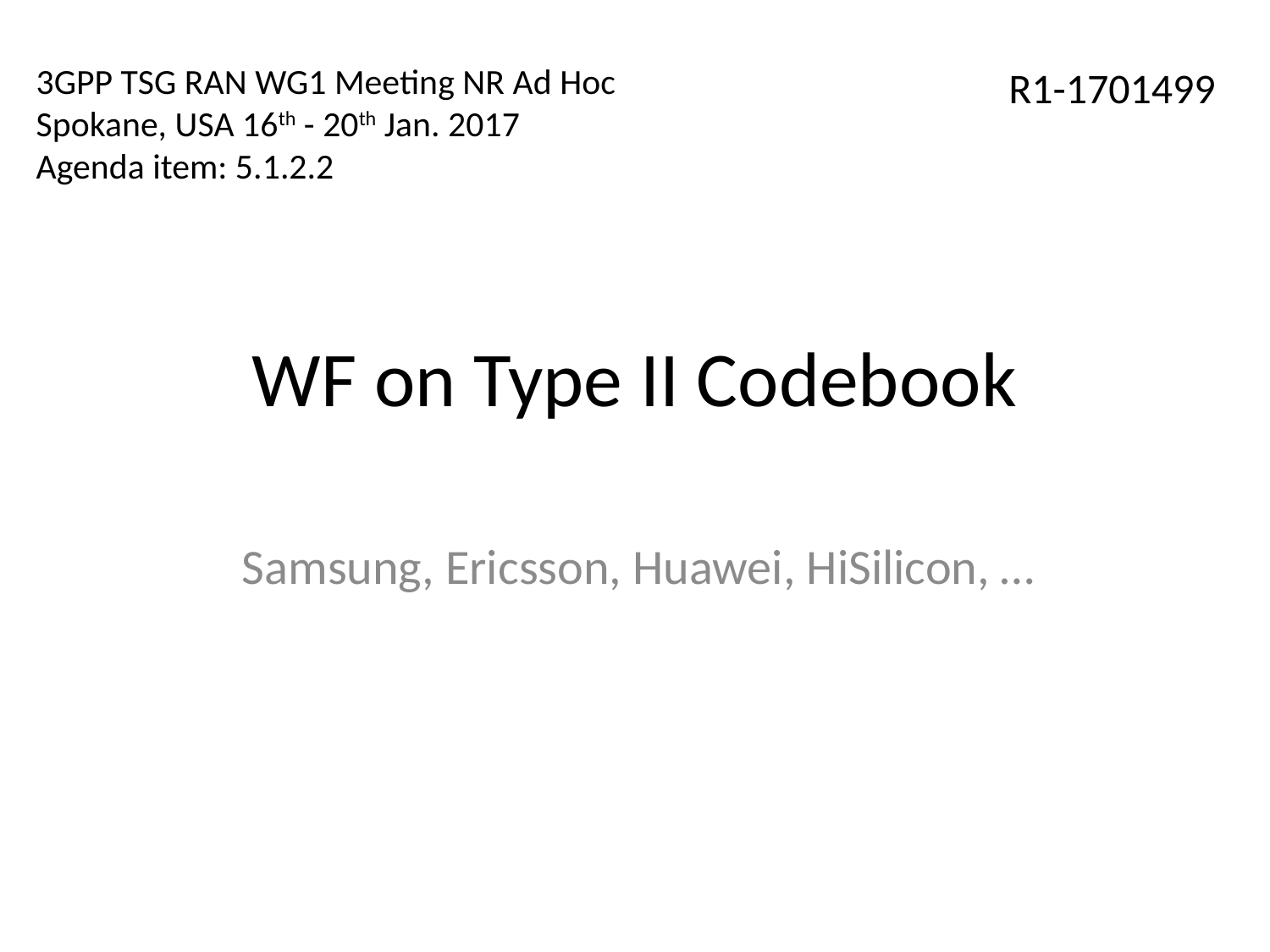

3GPP TSG RAN WG1 Meeting NR Ad Hoc
Spokane, USA 16th - 20th Jan. 2017
Agenda item: 5.1.2.2
R1-1701499
# WF on Type II Codebook
Samsung, Ericsson, Huawei, HiSilicon, …